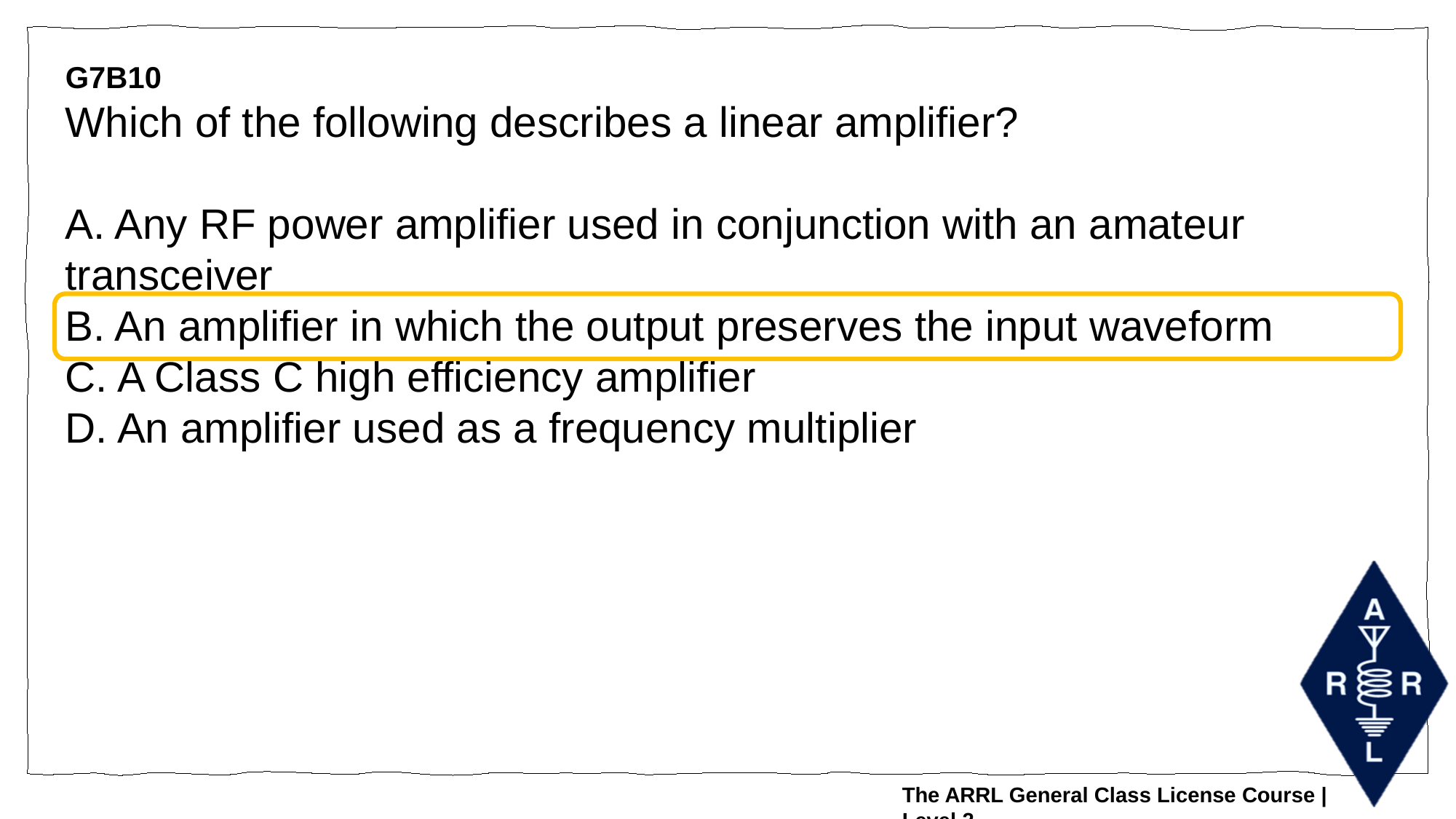

G7B10
Which of the following describes a linear amplifier?

A. Any RF power amplifier used in conjunction with an amateur transceiver
B. An amplifier in which the output preserves the input waveform
C. A Class C high efficiency amplifier
D. An amplifier used as a frequency multiplier